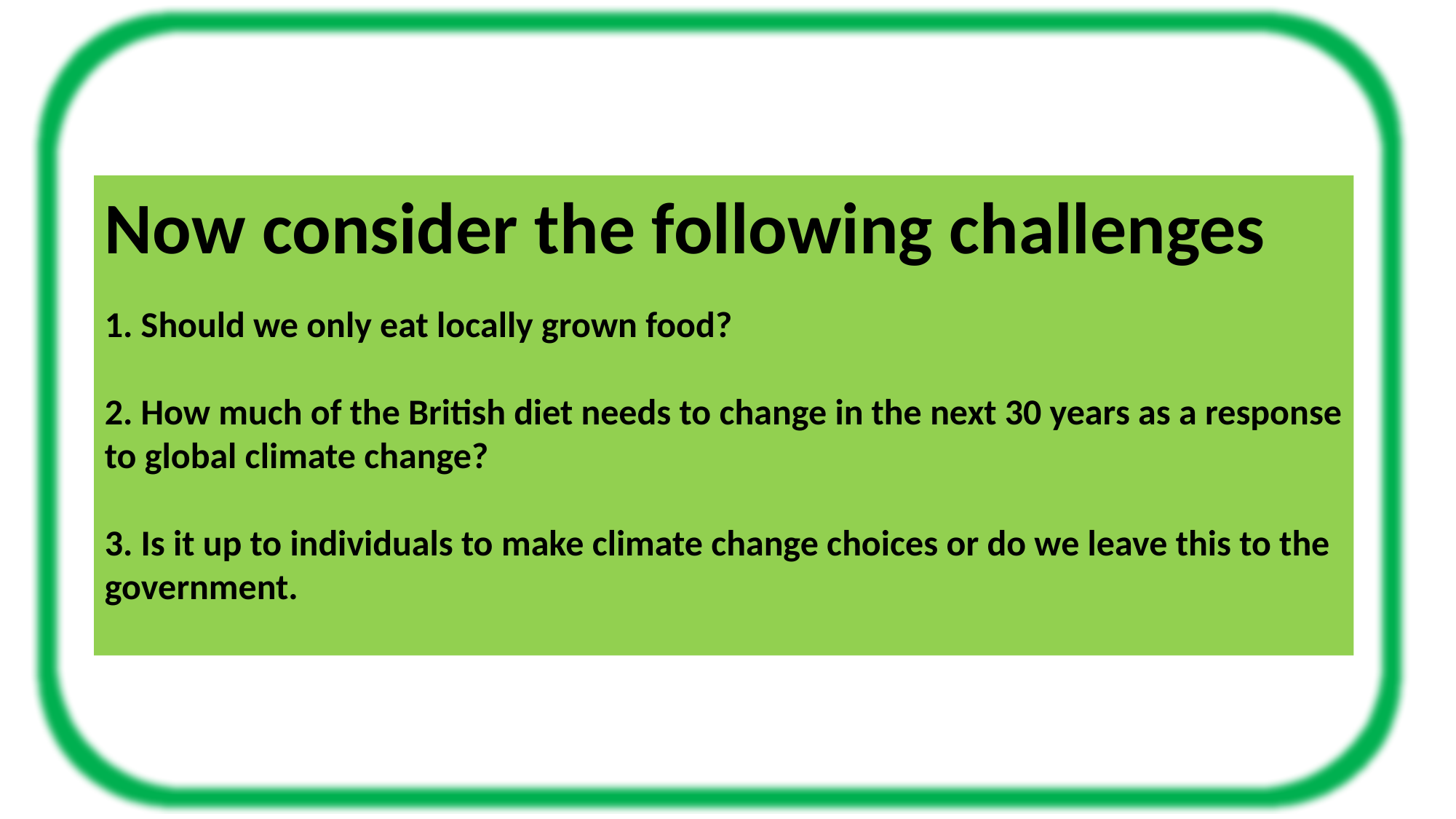

Now consider the following challenges

1. Should we only eat locally grown food?

2. How much of the British diet needs to change in the next 30 years as a response to global climate change?

3. Is it up to individuals to make climate change choices or do we leave this to the government.